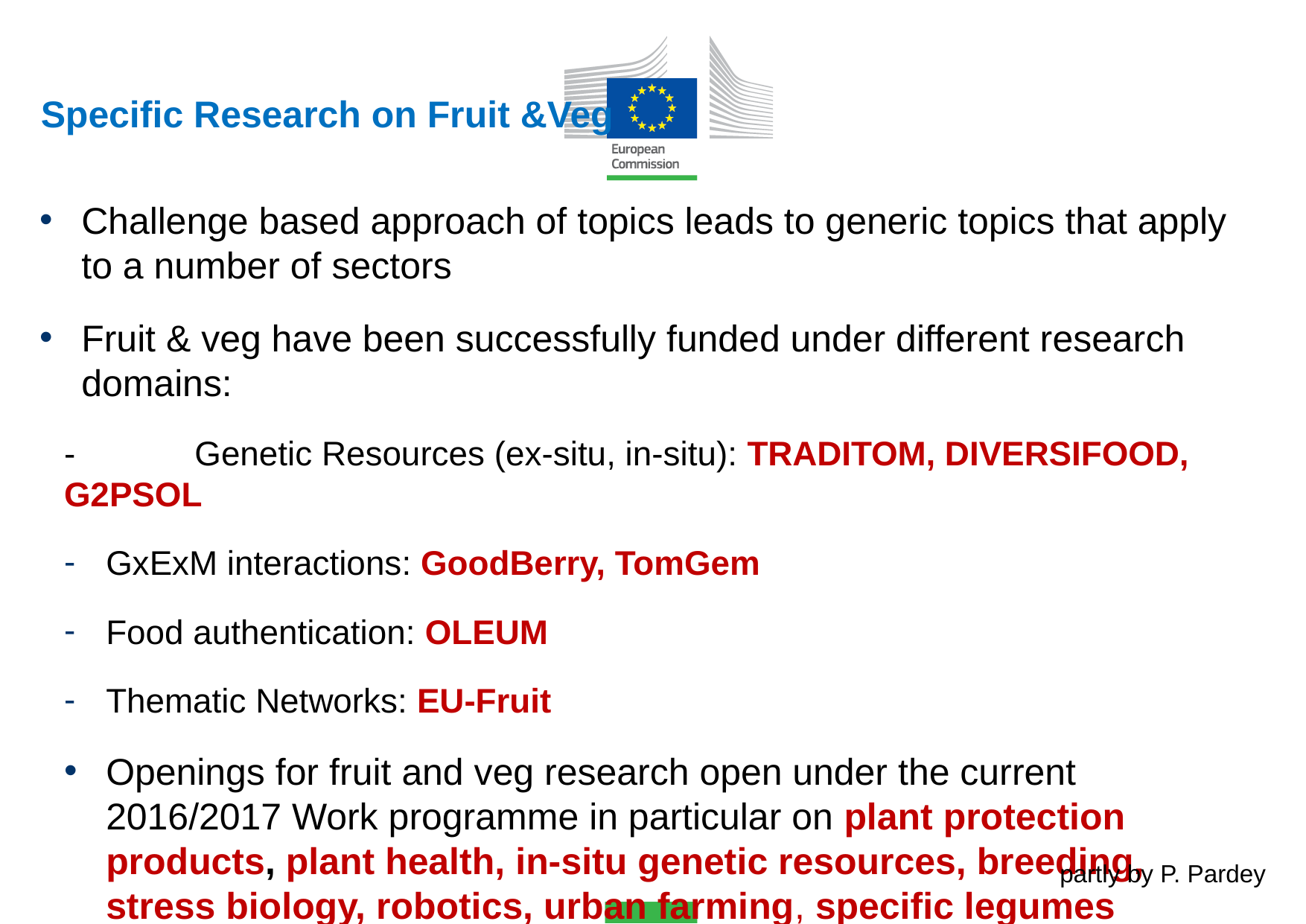

# Specific Research on Fruit &Veg
Challenge based approach of topics leads to generic topics that apply to a number of sectors
Fruit & veg have been successfully funded under different research domains:
- 	  Genetic Resources (ex-situ, in-situ): TRADITOM, DIVERSIFOOD, G2PSOL
GxExM interactions: GoodBerry, TomGem
Food authentication: OLEUM
Thematic Networks: EU-Fruit
Openings for fruit and veg research open under the current 2016/2017 Work programme in particular on plant protection products, plant health, in-situ genetic resources, breeding, stress biology, robotics, urban farming, specific legumes support
partly by P. Pardey